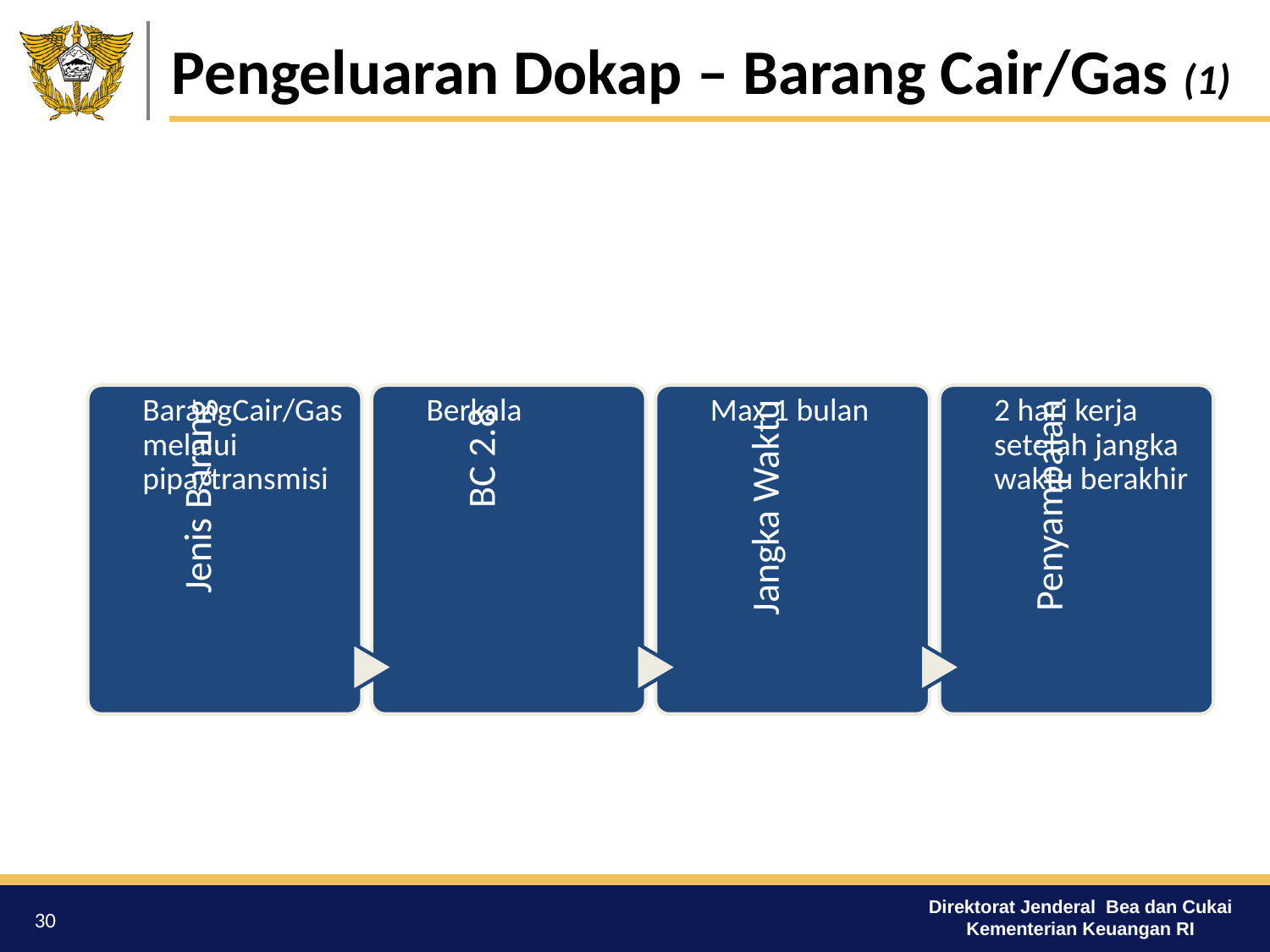

# Pengeluaran Dokap – Barang Cair/Gas (1)
Jenis Barang
BarangCair/Gas melalui pipa/transmisi
BC 2.8
Berkala
Jangka Waktu
Max 1 bulan
Penyampaian
2 hari kerja setelah jangka waktu berakhir
30